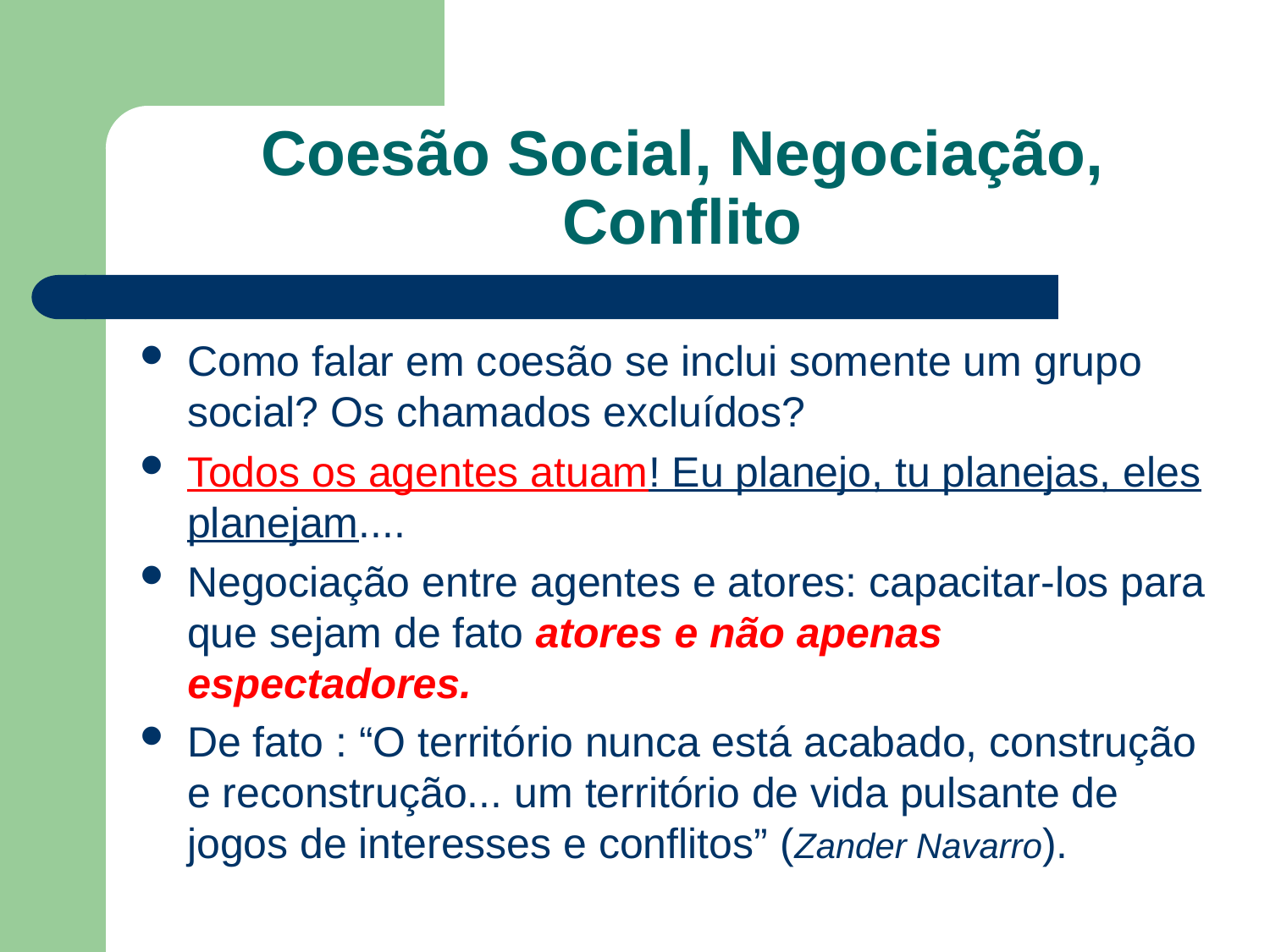

# Coesão Social, Negociação, Conflito
Como falar em coesão se inclui somente um grupo social? Os chamados excluídos?
Todos os agentes atuam! Eu planejo, tu planejas, eles planejam....
Negociação entre agentes e atores: capacitar-los para que sejam de fato atores e não apenas espectadores.
De fato : “O território nunca está acabado, construção e reconstrução... um território de vida pulsante de jogos de interesses e conflitos” (Zander Navarro).